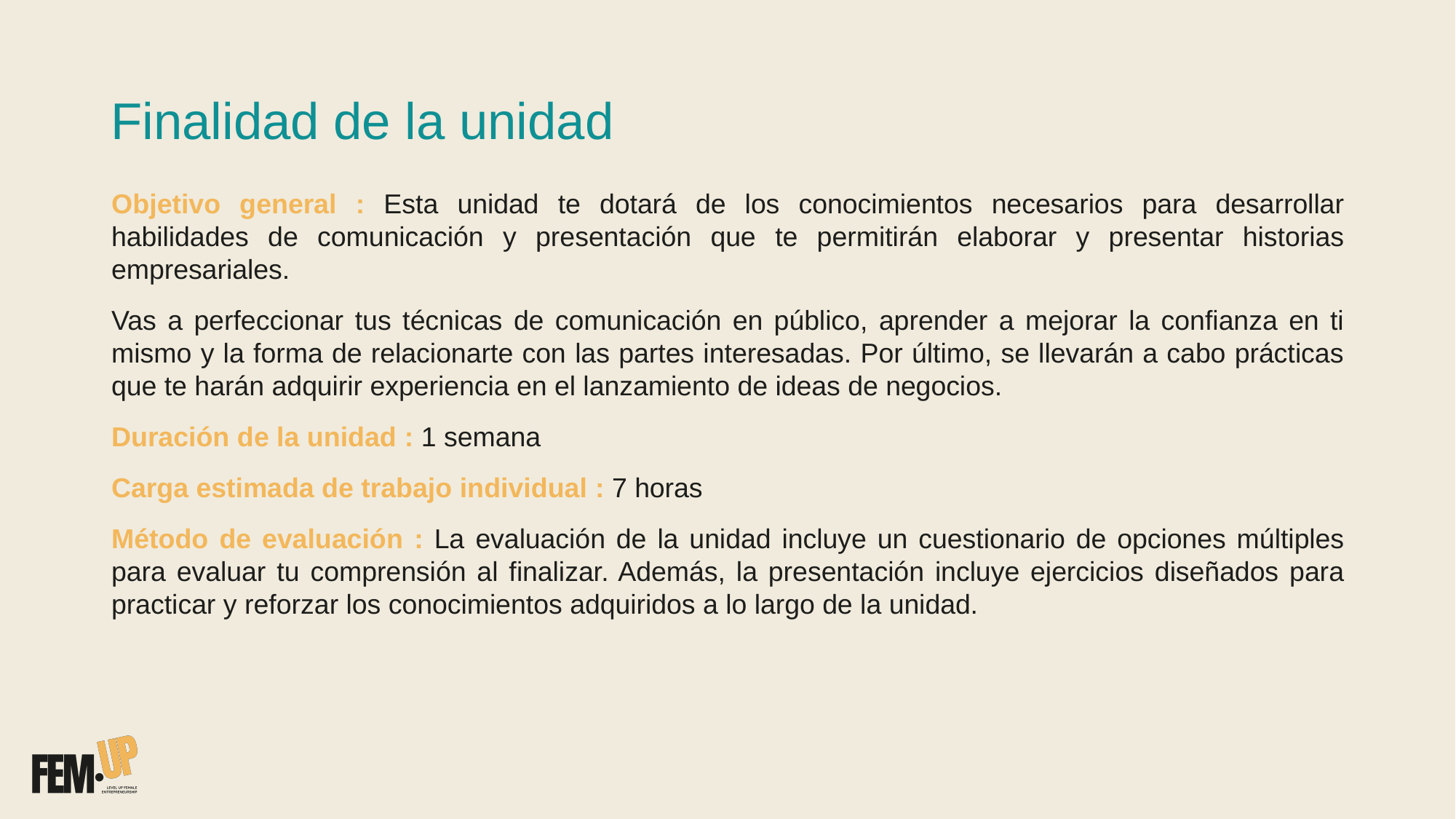

# Finalidad de la unidad
Objetivo general : Esta unidad te dotará de los conocimientos necesarios para desarrollar habilidades de comunicación y presentación que te permitirán elaborar y presentar historias empresariales.
Vas a perfeccionar tus técnicas de comunicación en público, aprender a mejorar la confianza en ti mismo y la forma de relacionarte con las partes interesadas. Por último, se llevarán a cabo prácticas que te harán adquirir experiencia en el lanzamiento de ideas de negocios.
Duración de la unidad : 1 semana
Carga estimada de trabajo individual : 7 horas
Método de evaluación : La evaluación de la unidad incluye un cuestionario de opciones múltiples para evaluar tu comprensión al finalizar. Además, la presentación incluye ejercicios diseñados para practicar y reforzar los conocimientos adquiridos a lo largo de la unidad.